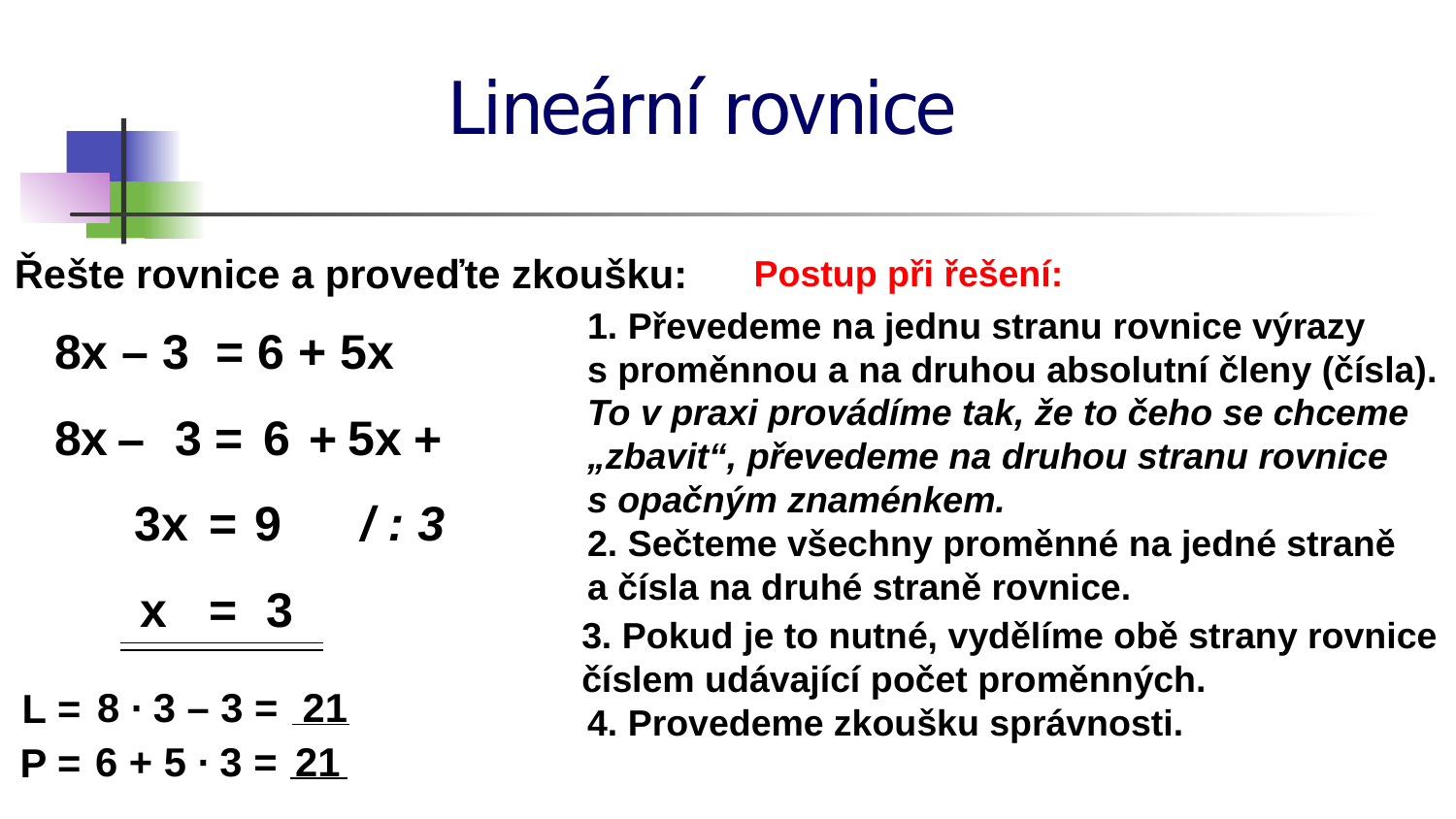

# Lineární rovnice
Řešte rovnice a proveďte zkoušku:
Postup při řešení:
1. Převedeme na jednu stranu rovnice výrazy
s proměnnou a na druhou absolutní členy (čísla).
8x – 3  = 6 + 5x
To v praxi provádíme tak, že to čeho se chceme „zbavit“, převedeme na druhou stranu rovnice
s opačným znaménkem.
8x
–
–
3
=
6
+
5x
+
3x
=
9
/ : 3
2. Sečteme všechny proměnné na jedné straně
a čísla na druhé straně rovnice.
x
=
3
3. Pokud je to nutné, vydělíme obě strany rovnice číslem udávající počet proměnných.
21
L =
8 ∙ 3 – 3 =
4. Provedeme zkoušku správnosti.
21
P =
6 + 5 ∙ 3 =